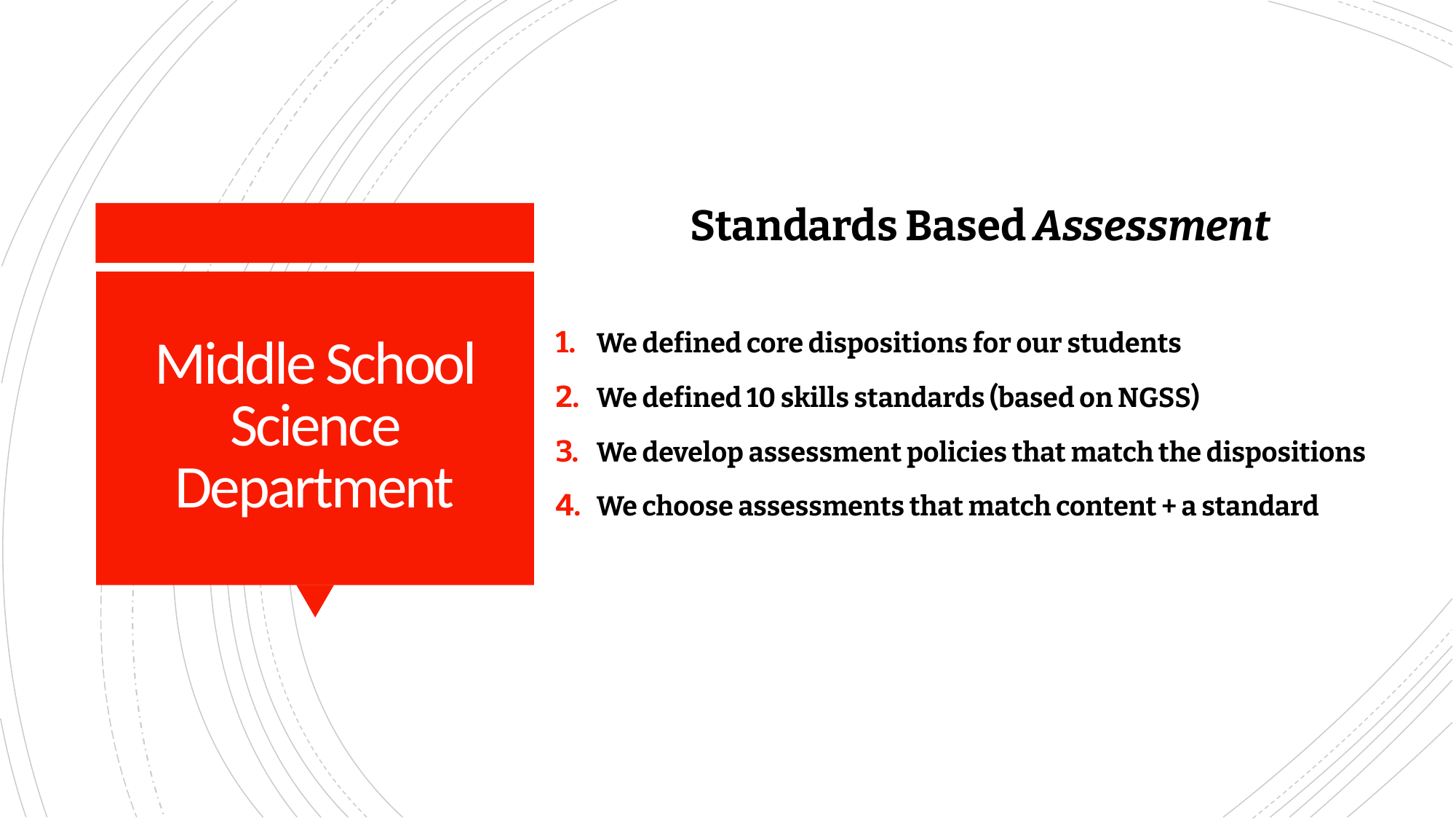

Standards Based Assessment

We defined core dispositions for our students
We defined 10 skills standards (based on NGSS)
We develop assessment policies that match the dispositions
We choose assessments that match content + a standard

# Middle School Science Department